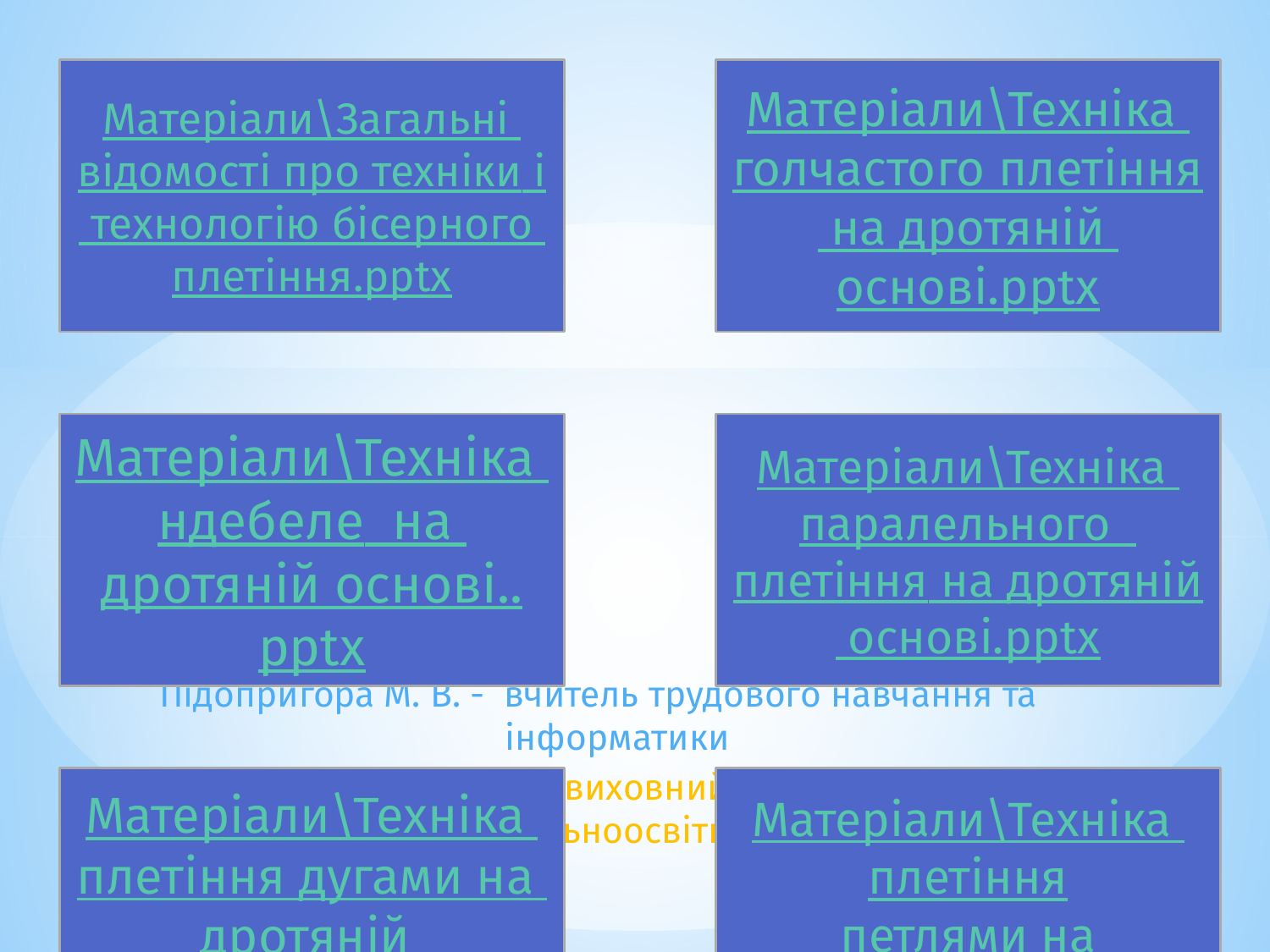

Матеріали\Загальні відомості про техніки і технологію бісерного плетіння.pptx
Матеріали\Техніка ндебеле  на дротяній основі..pptx
Матеріали\Техніка паралельного  плетіння на дротяній основі.pptx
Матеріали\Техніка голчастого плетіння на дротяній основі.pptx
Підопригора М. В. -  вчитель трудового навчання та     інформатики
Журжинецький навчально-виховний комплекс «Дошкільний навчальний заклад – загальноосвітня школа І – ІІІ ступенів»